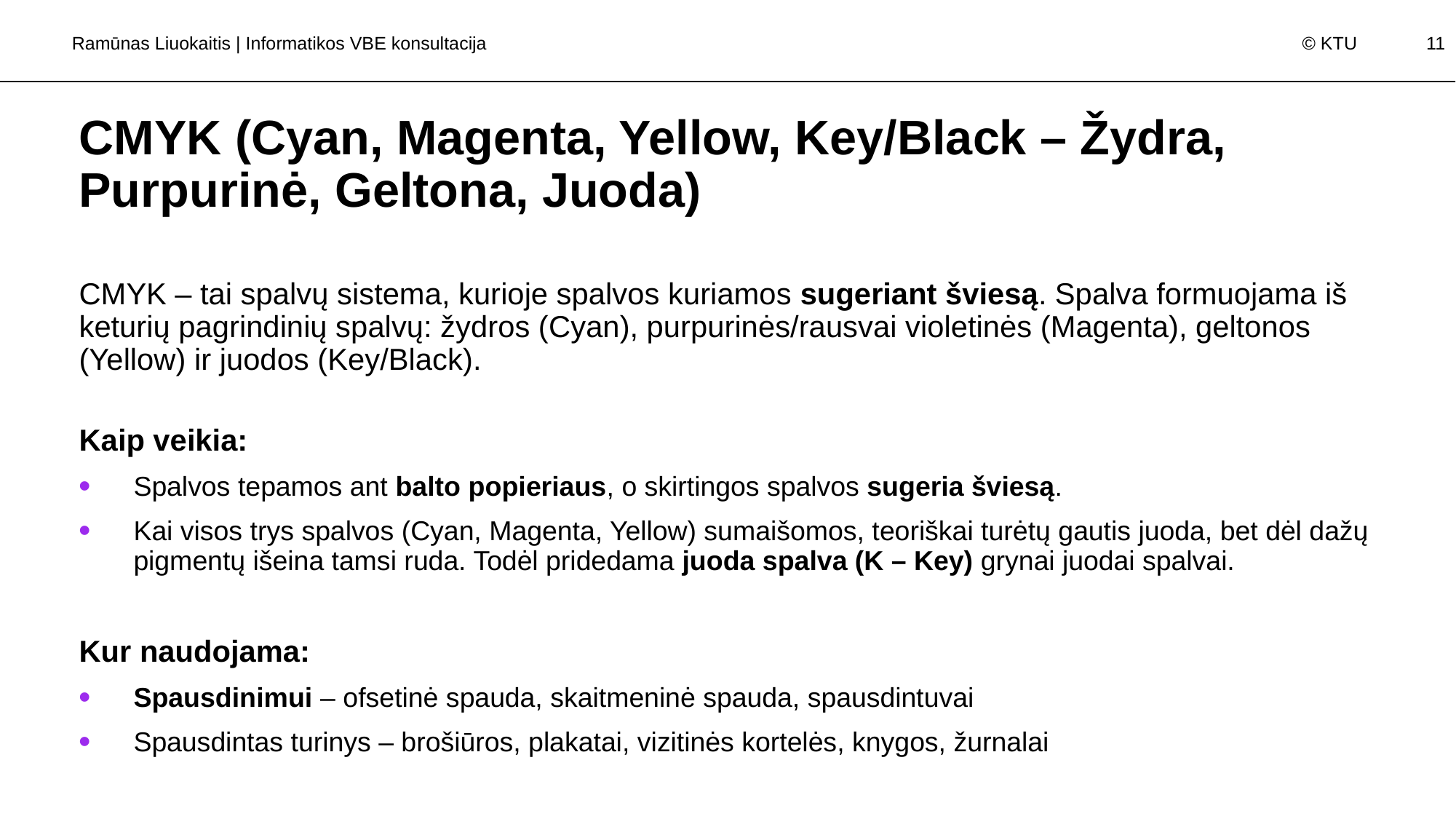

Ramūnas Liuokaitis | Informatikos VBE konsultacija
# CMYK (Cyan, Magenta, Yellow, Key/Black – Žydra, Purpurinė, Geltona, Juoda)
CMYK – tai spalvų sistema, kurioje spalvos kuriamos sugeriant šviesą. Spalva formuojama iš keturių pagrindinių spalvų: žydros (Cyan), purpurinės/rausvai violetinės (Magenta), geltonos (Yellow) ir juodos (Key/Black).
Kaip veikia:
Spalvos tepamos ant balto popieriaus, o skirtingos spalvos sugeria šviesą.
Kai visos trys spalvos (Cyan, Magenta, Yellow) sumaišomos, teoriškai turėtų gautis juoda, bet dėl dažų pigmentų išeina tamsi ruda. Todėl pridedama juoda spalva (K – Key) grynai juodai spalvai.

Kur naudojama:
Spausdinimui – ofsetinė spauda, skaitmeninė spauda, spausdintuvai
Spausdintas turinys – brošiūros, plakatai, vizitinės kortelės, knygos, žurnalai